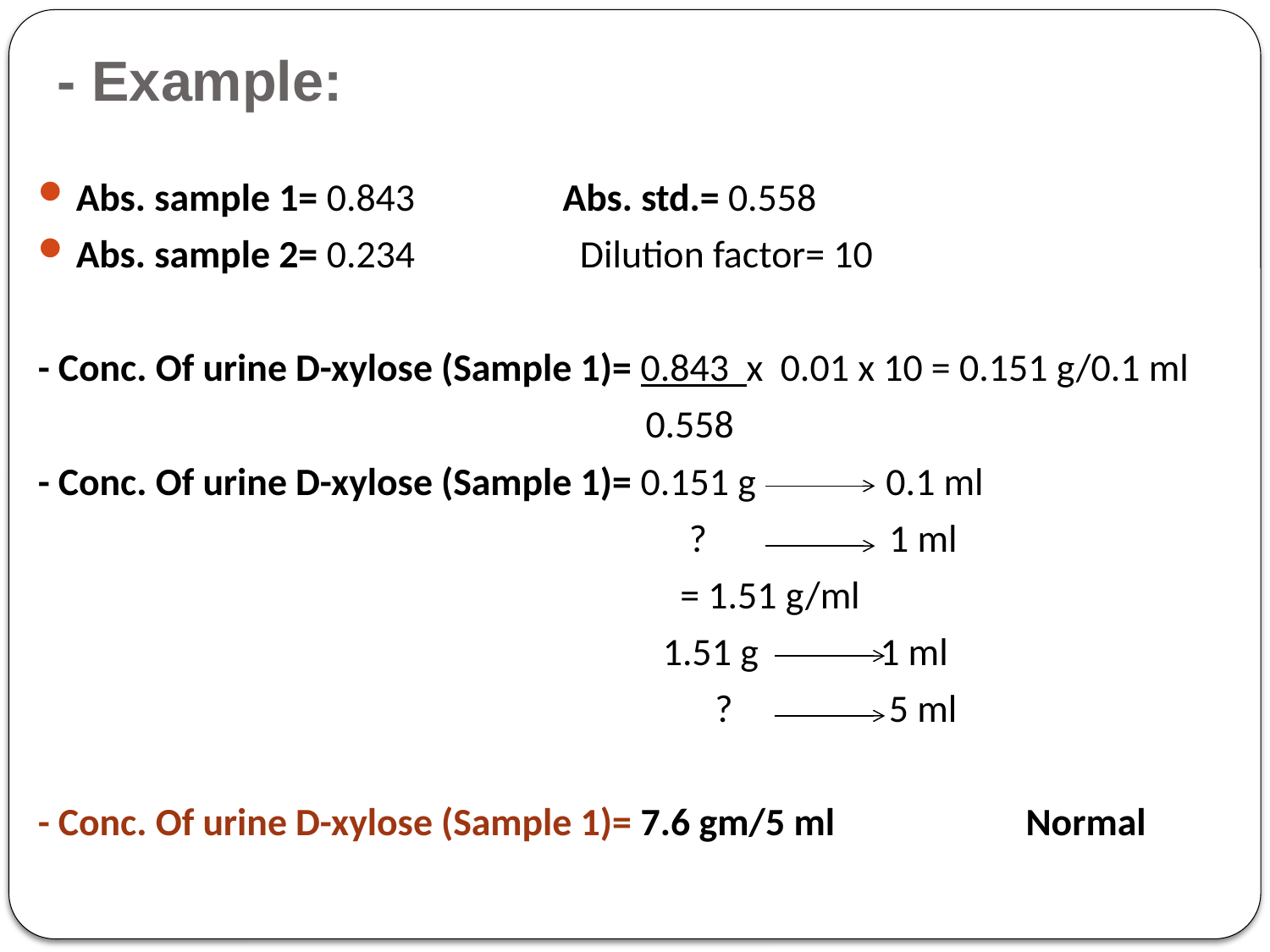

# - Example:
Abs. sample 1= 0.843                 Abs. std.= 0.558
Abs. sample 2= 0.234                   Dilution factor= 10

- Conc. Of urine D-xylose (Sample 1)= 0.843  x  0.01 x 10 = 0.151 g/0.1 ml
                                                                      0.558
- Conc. Of urine D-xylose (Sample 1)= 0.151 g               0.1 ml
                                                                           ?                     1 ml
                                                                          = 1.51 g/ml
                                                                        1.51 g              1 ml
                                                                              ?                  5 ml

- Conc. Of urine D-xylose (Sample 1)= 7.6 gm/5 ml                      Normal